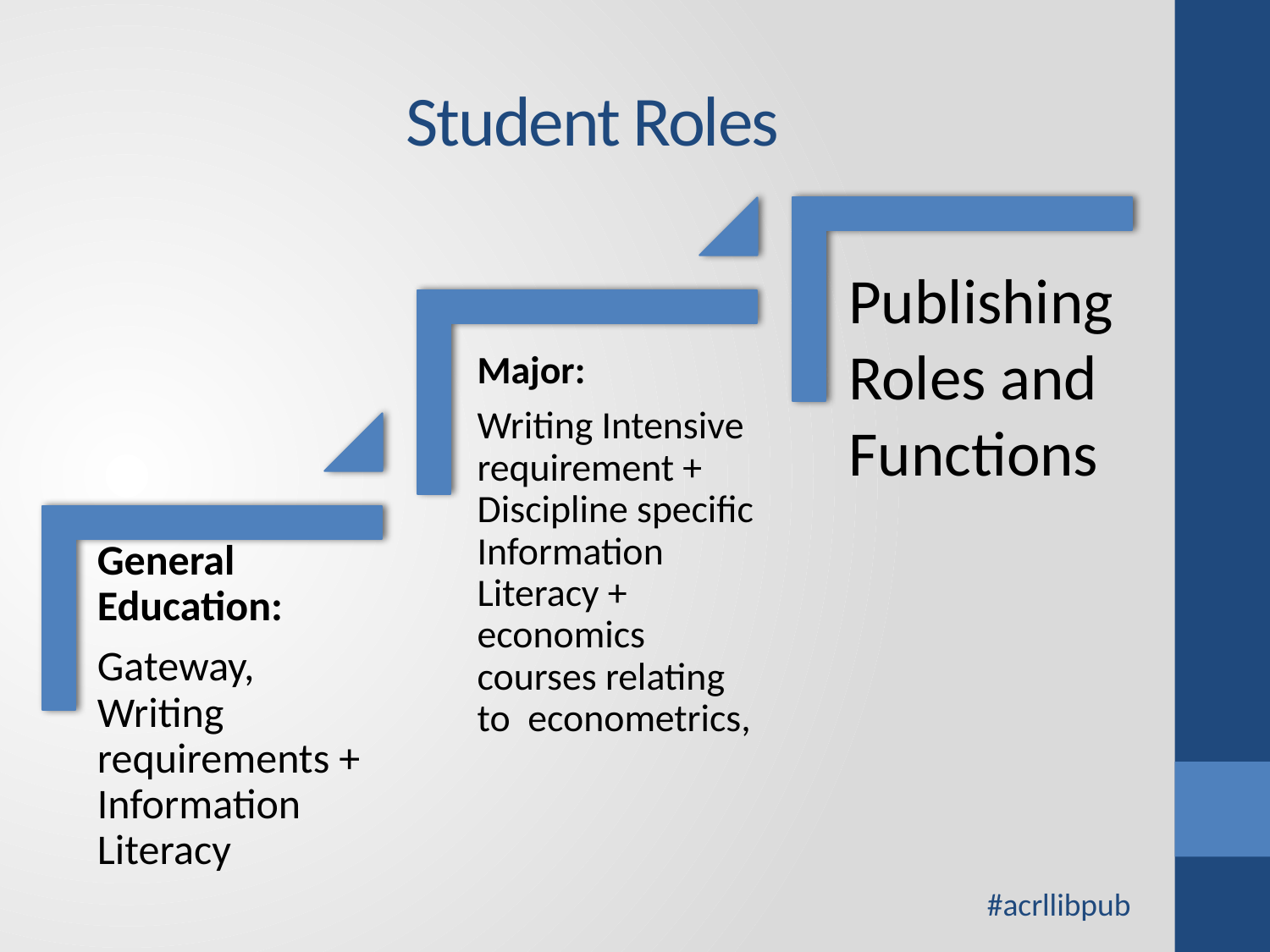

# Student Roles
General Education:
Gateway,  Writing requirements + Information Literacy
Major:
Writing Intensive requirement + Discipline specific Information Literacy + economics courses relating to  econometrics,

Publishing Roles and Functions
#acrllibpub